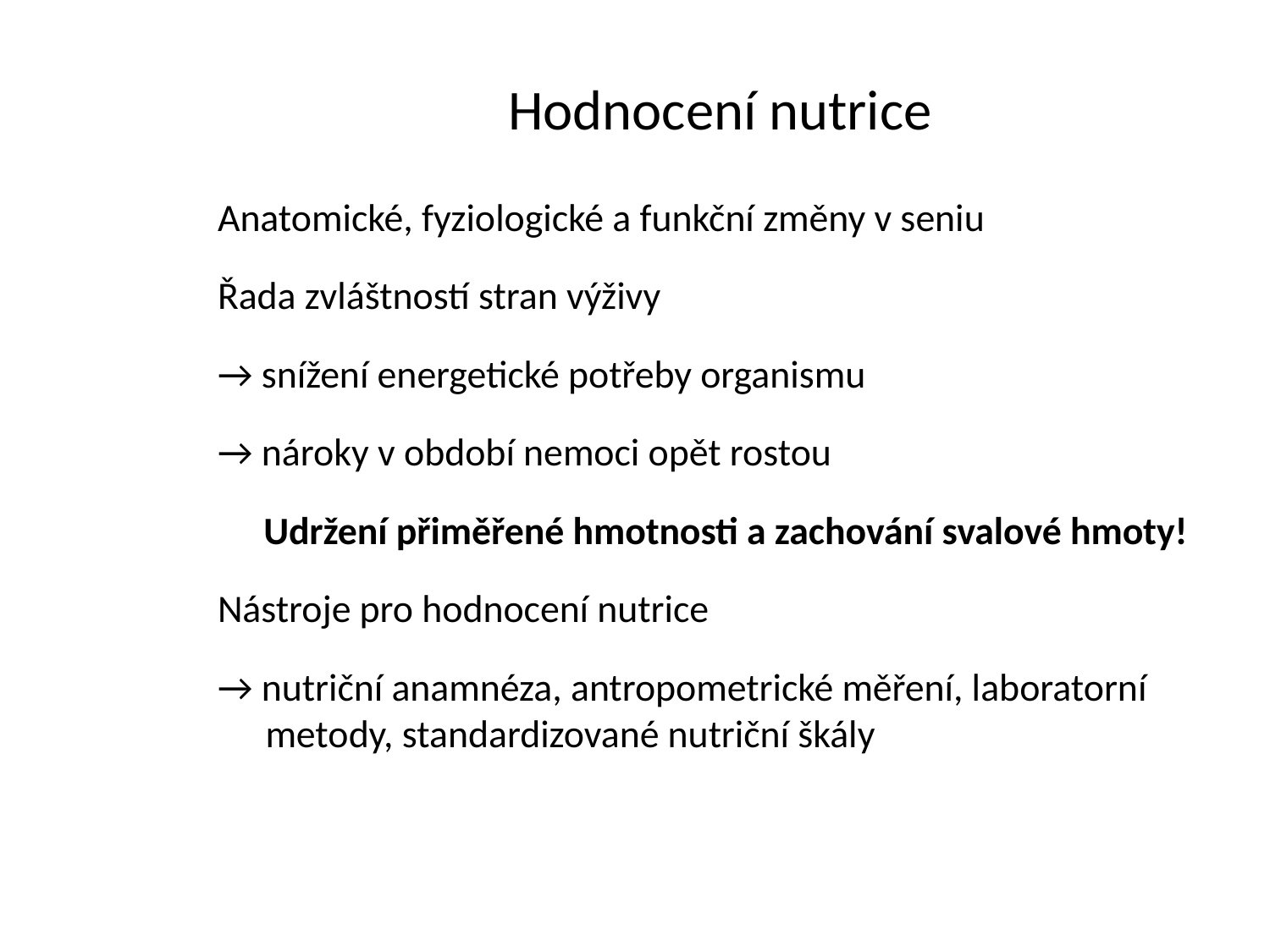

# Hodnocení nutrice
Anatomické, fyziologické a funkční změny v seniu
Řada zvláštností stran výživy
→ snížení energetické potřeby organismu
→ nároky v období nemoci opět rostou
Udržení přiměřené hmotnosti a zachování svalové hmoty!
Nástroje pro hodnocení nutrice
→ nutriční anamnéza, antropometrické měření, laboratorní metody, standardizované nutriční škály